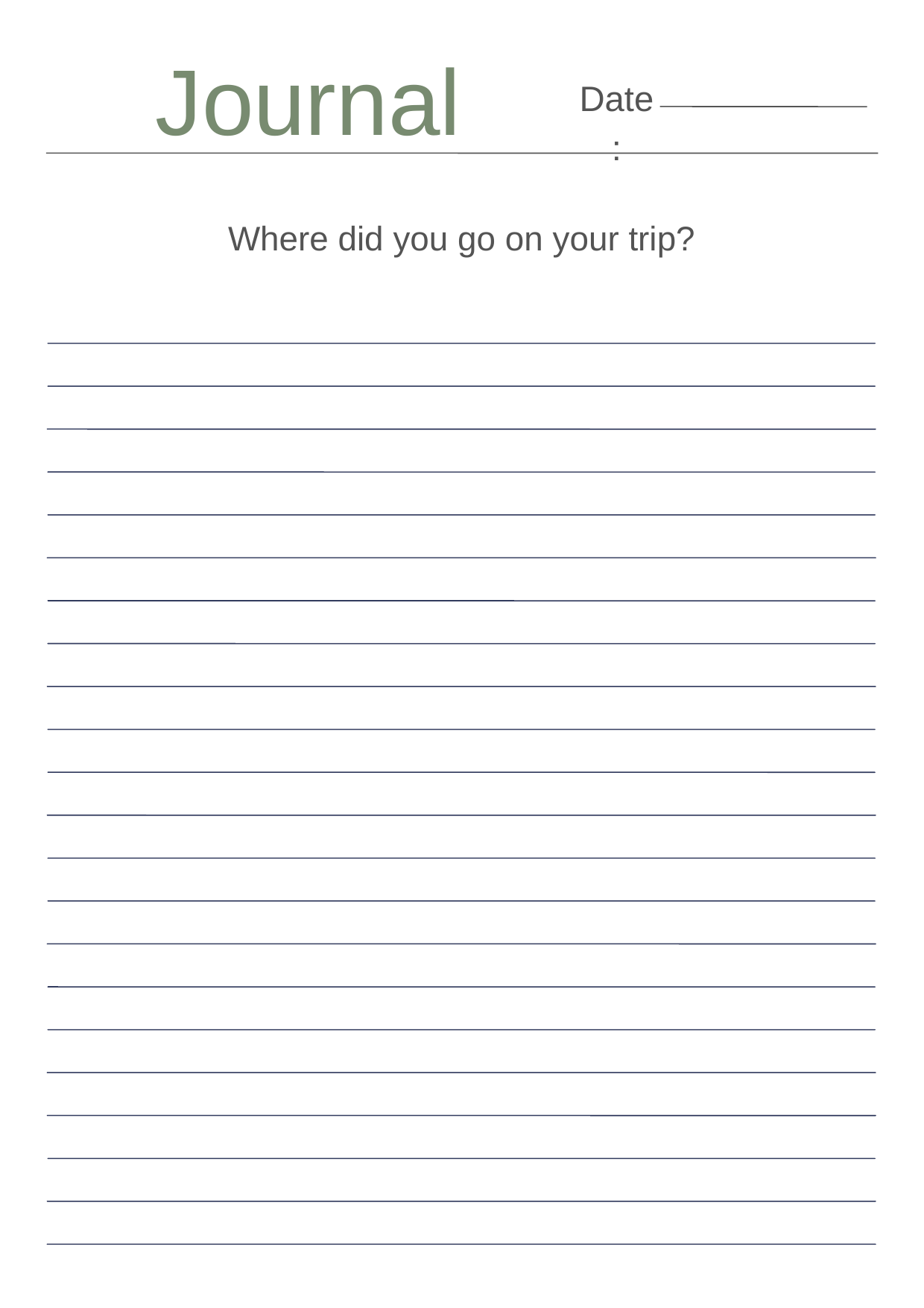

Journal
Date:

Where did you go on your trip?